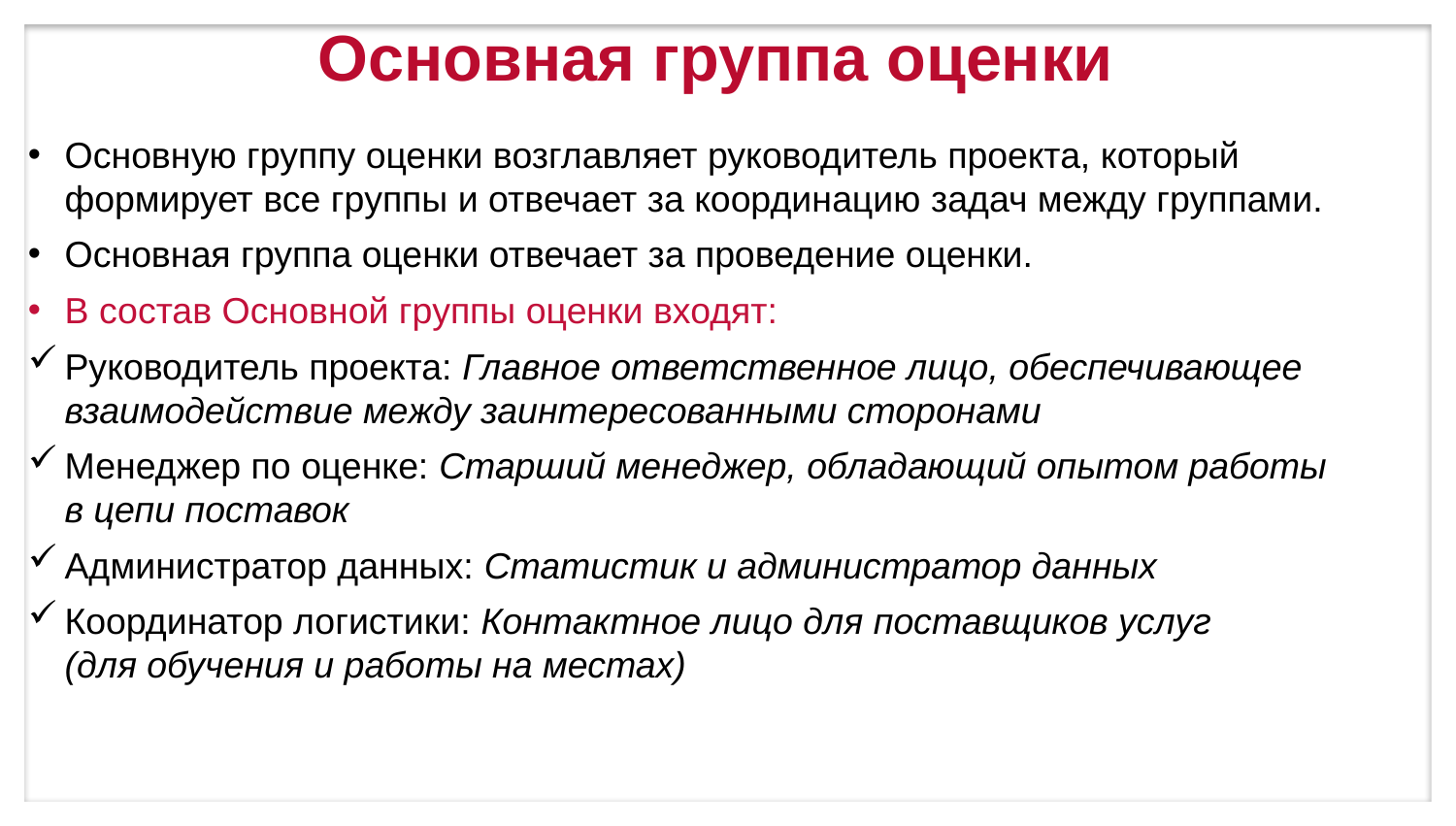

# Основная группа оценки
Основную группу оценки возглавляет руководитель проекта, который формирует все группы и отвечает за координацию задач между группами.
Основная группа оценки отвечает за проведение оценки.
В состав Основной группы оценки входят:
Руководитель проекта: Главное ответственное лицо, обеспечивающее взаимодействие между заинтересованными сторонами
Менеджер по оценке: Старший менеджер, обладающий опытом работы
в цепи поставок
Администратор данных: Статистик и администратор данных
Координатор логистики: Контактное лицо для поставщиков услуг
(для обучения и работы на местах)